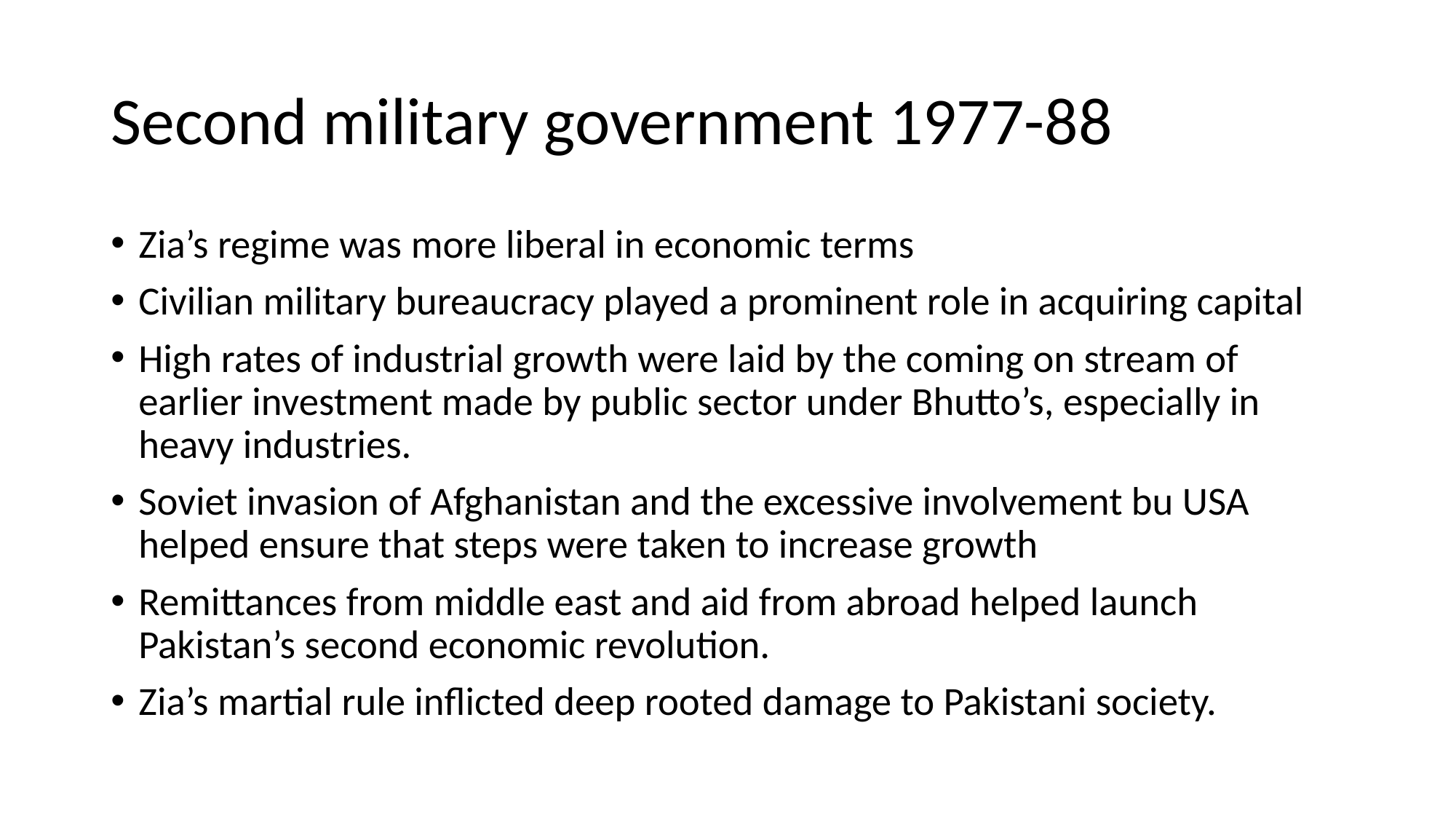

# Second military government 1977-88
Zia’s regime was more liberal in economic terms
Civilian military bureaucracy played a prominent role in acquiring capital
High rates of industrial growth were laid by the coming on stream of earlier investment made by public sector under Bhutto’s, especially in heavy industries.
Soviet invasion of Afghanistan and the excessive involvement bu USA helped ensure that steps were taken to increase growth
Remittances from middle east and aid from abroad helped launch Pakistan’s second economic revolution.
Zia’s martial rule inflicted deep rooted damage to Pakistani society.